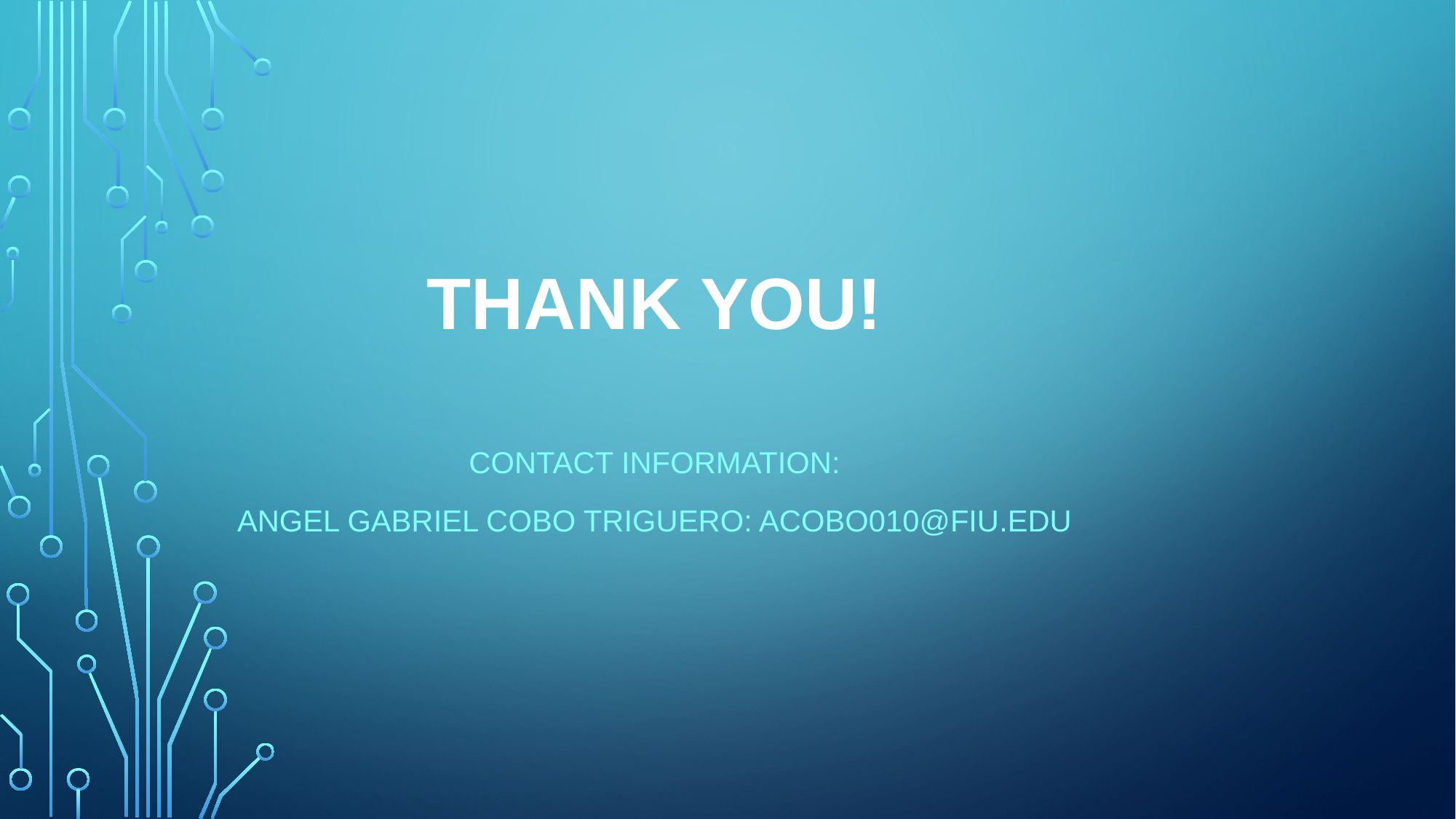

# THANk you!
Contact information:
Angel Gabriel Cobo Triguero: acobo010@fiu.edu